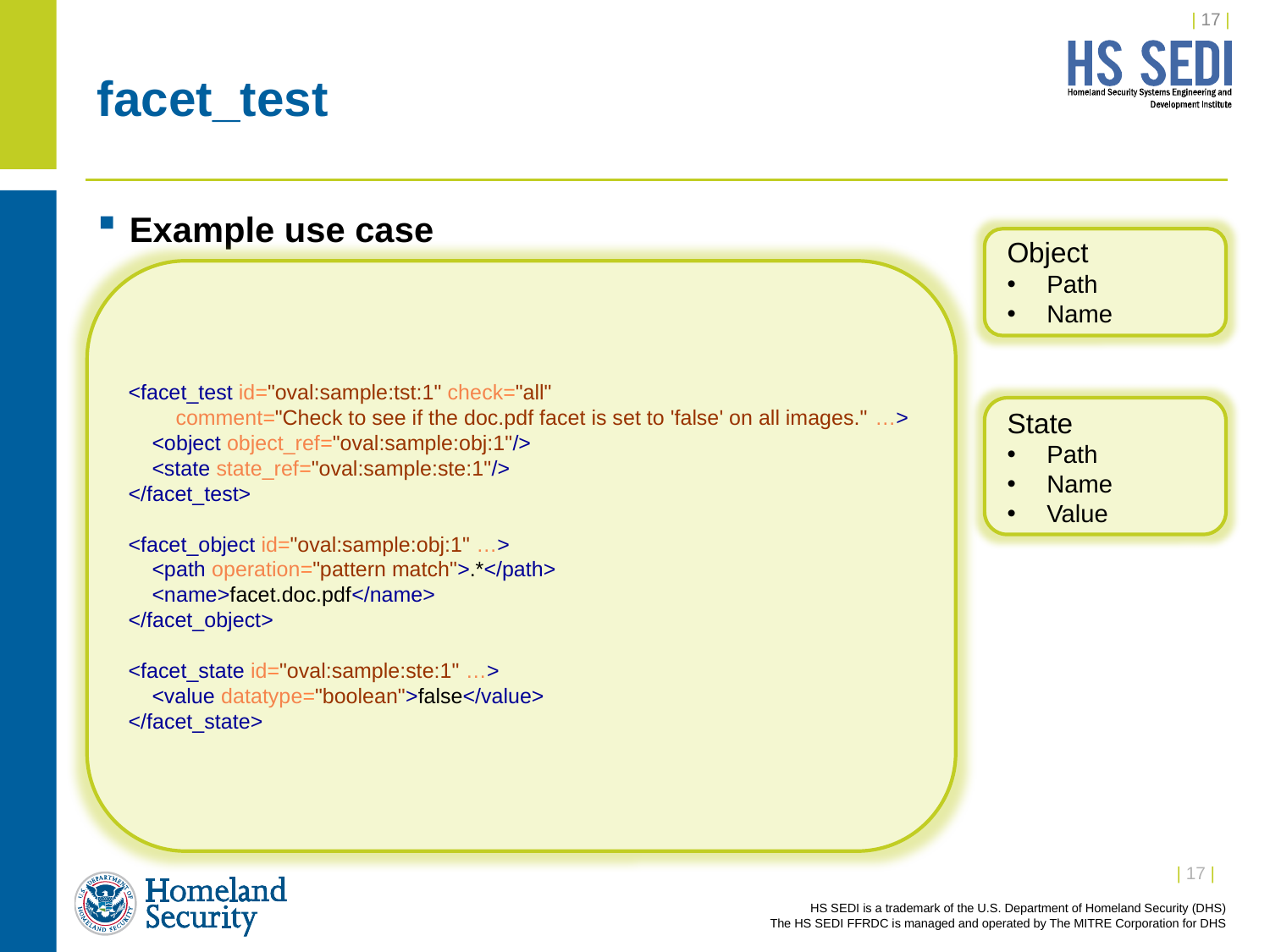

| 17 |
# facet_test
Example use case
Ensure PDF documentation is not installed with packages

Implementation
pkg facet

Object
Path
Name

<facet_test id="oval:sample:tst:1" check="all"
        comment="Check to see if the doc.pdf facet is set to 'false' on all images." …>
    <object object_ref="oval:sample:obj:1"/>
    <state state_ref="oval:sample:ste:1"/>
</facet_test>

<facet_object id="oval:sample:obj:1" …>
    <path operation="pattern match">.*</path>
    <name>facet.doc.pdf</name>
</facet_object>

<facet_state id="oval:sample:ste:1" …>
    <value datatype="boolean">false</value>
</facet_state>

State
Path
Name
Value
| 17 |